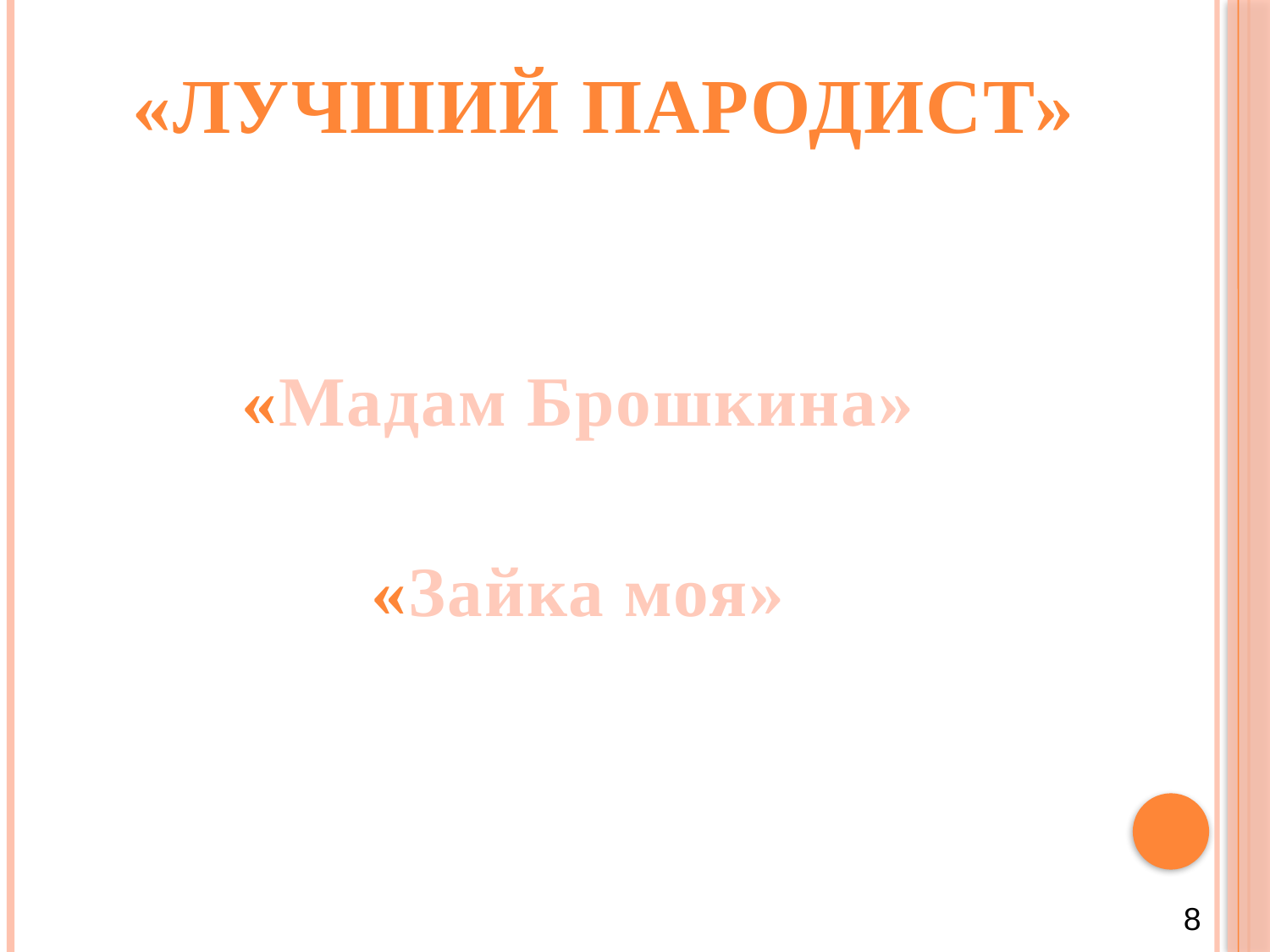

# «Лучший пародист»

«Мадам Брошкина»

«Зайка моя»
8